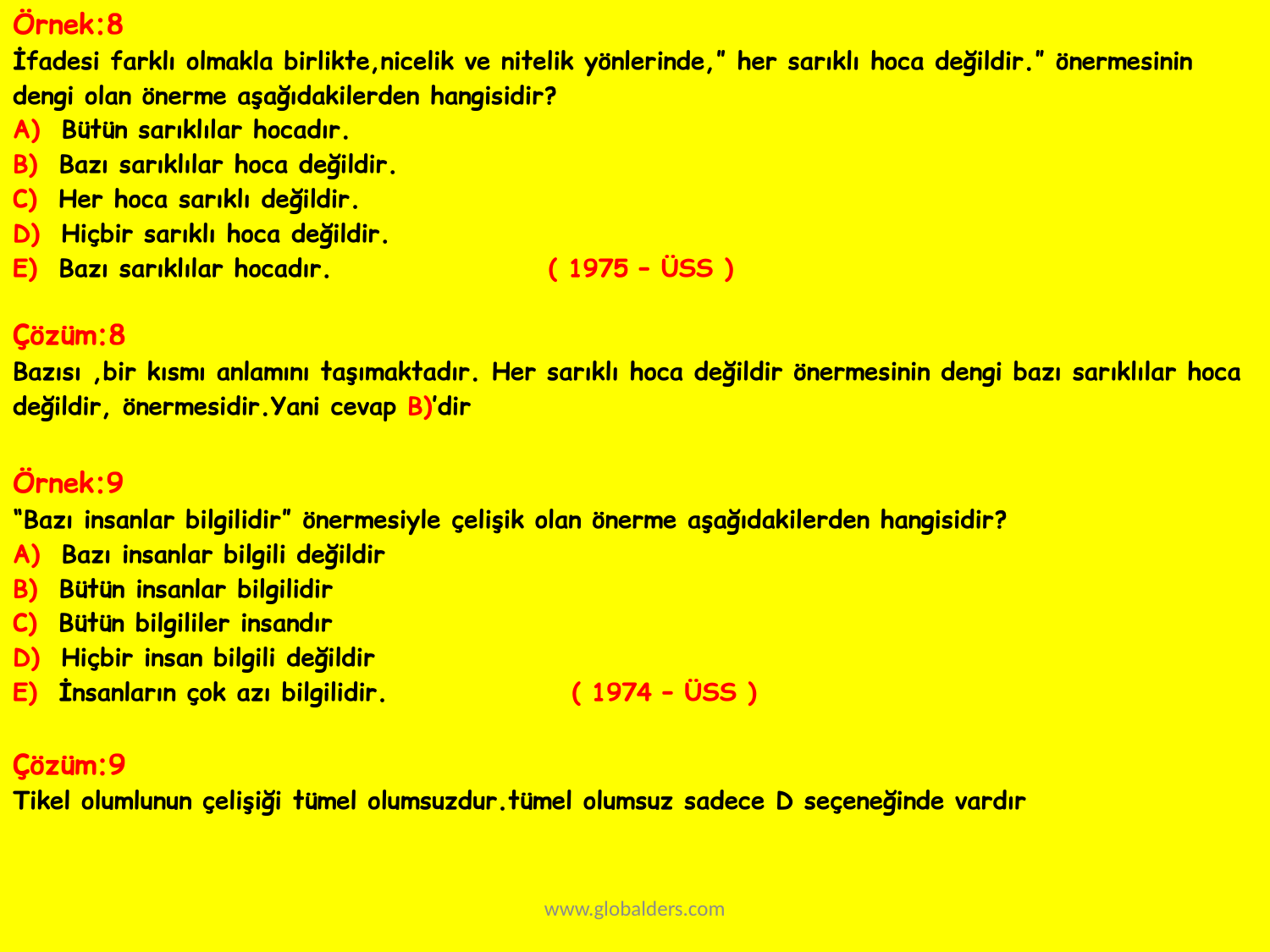

Örnek:8
İfadesi farklı olmakla birlikte,nicelik ve nitelik yönlerinde,” her sarıklı hoca değildir.” önermesinin
dengi olan önerme aşağıdakilerden hangisidir?
A)  Bütün sarıklılar hocadır.
B)  Bazı sarıklılar hoca değildir.
C)  Her hoca sarıklı değildir.
D)  Hiçbir sarıklı hoca değildir.
E)  Bazı sarıklılar hocadır.                    ( 1975 – ÜSS )
Çözüm:8
Bazısı ,bir kısmı anlamını taşımaktadır. Her sarıklı hoca değildir önermesinin dengi bazı sarıklılar hoca
değildir, önermesidir.Yani cevap B)’dir

Örnek:9
“Bazı insanlar bilgilidir” önermesiyle çelişik olan önerme aşağıdakilerden hangisidir?
A)  Bazı insanlar bilgili değildir
B)  Bütün insanlar bilgilidir
C)  Bütün bilgililer insandır
D)  Hiçbir insan bilgili değildir
E)  İnsanların çok azı bilgilidir.                 ( 1974 – ÜSS )

Çözüm:9
Tikel olumlunun çelişiği tümel olumsuzdur.tümel olumsuz sadece D seçeneğinde vardır
www.globalders.com